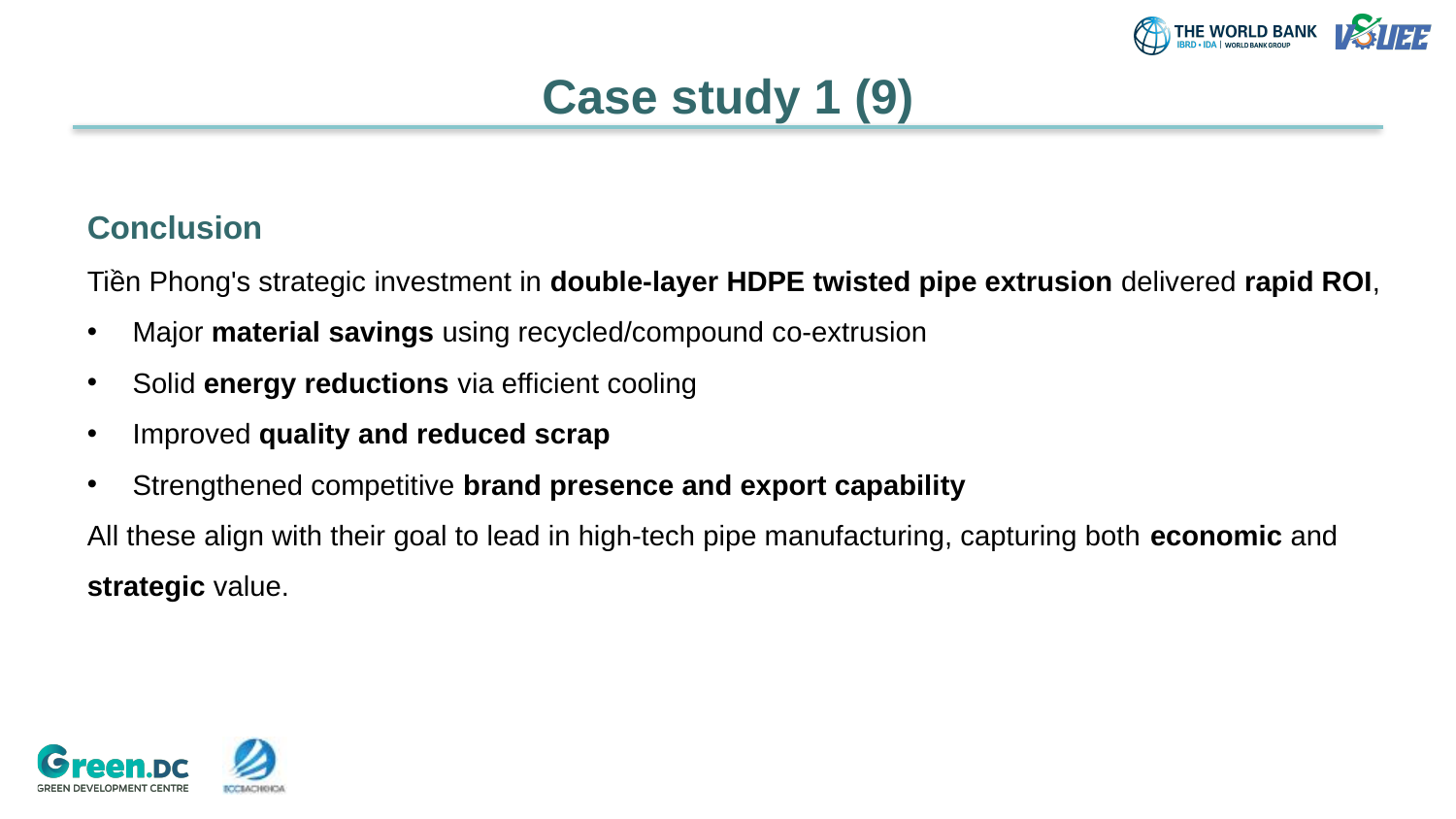

# Case study 1 (9)
Conclusion
Tiền Phong's strategic investment in double-layer HDPE twisted pipe extrusion delivered rapid ROI,
Major material savings using recycled/compound co-extrusion
Solid energy reductions via efficient cooling
Improved quality and reduced scrap
Strengthened competitive brand presence and export capability
All these align with their goal to lead in high-tech pipe manufacturing, capturing both economic and strategic value.